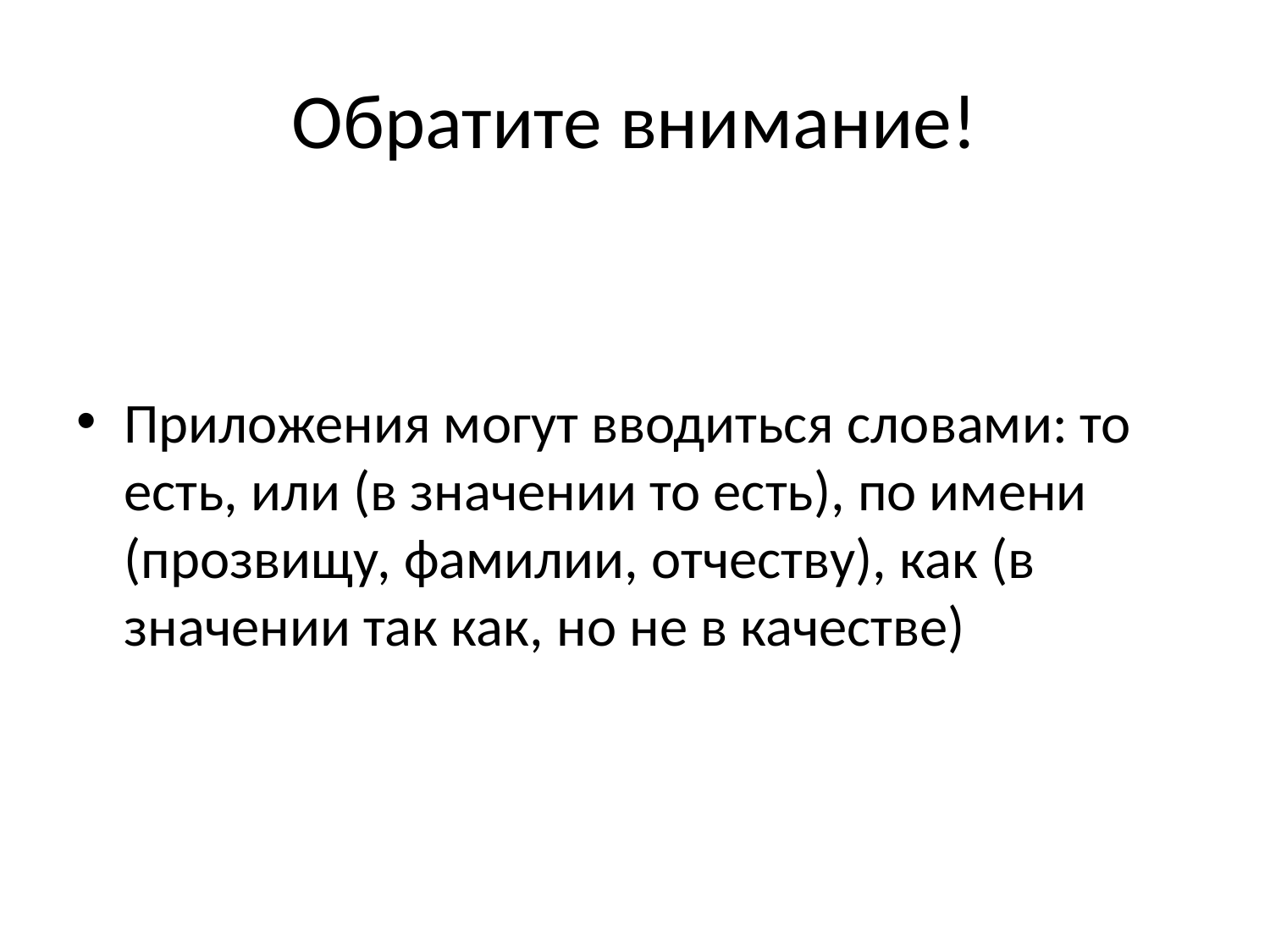

# Обратите внимание!

Приложения могут вводиться словами: то есть, или (в значении то есть), по имени (прозвищу, фамилии, отчеству), как (в значении так как, но не в качестве)